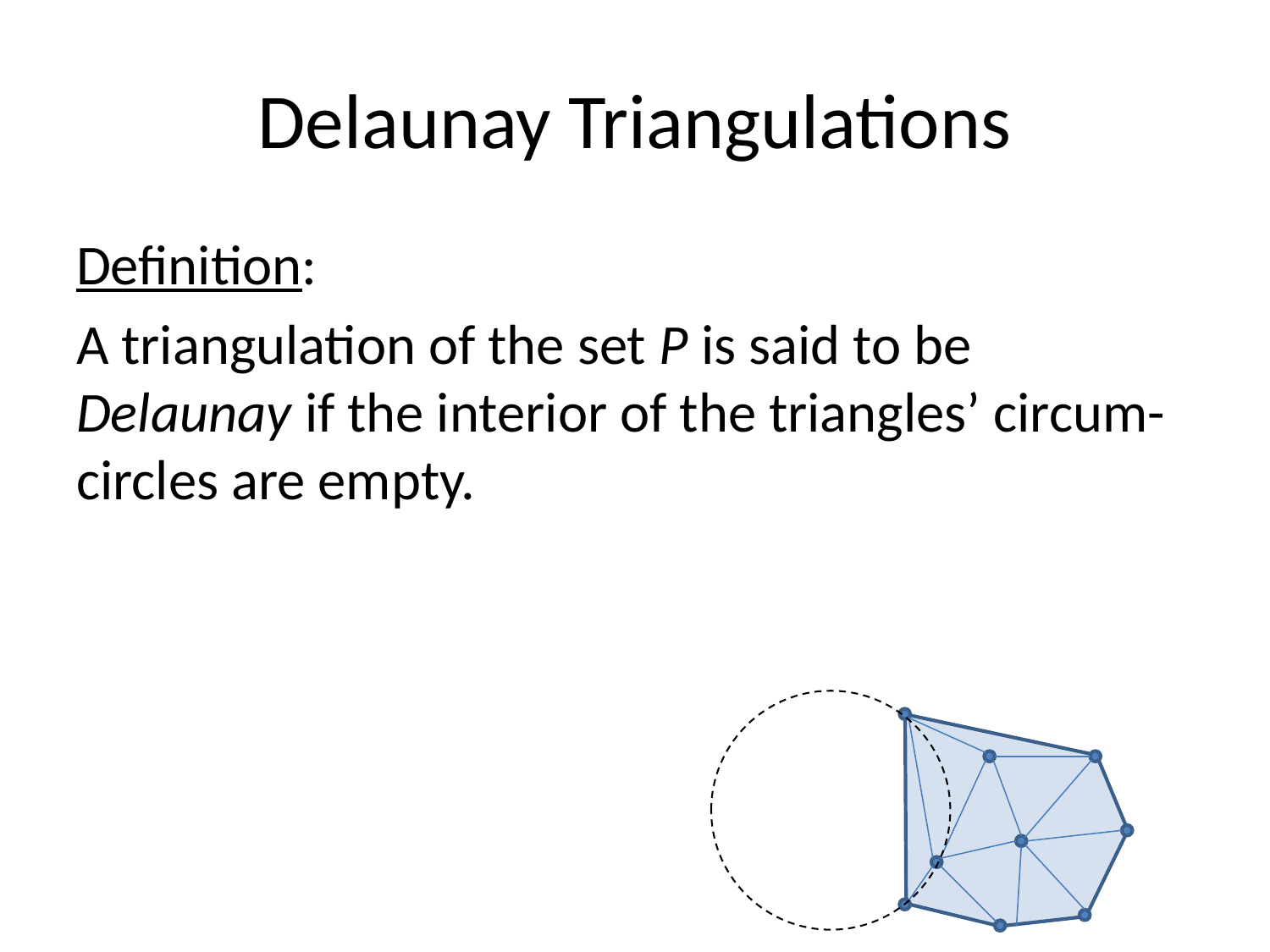

# Delaunay Triangulations
Definition:
A triangulation of the set P is said to be Delaunay if the interior of the triangles’ circum-circles are empty.